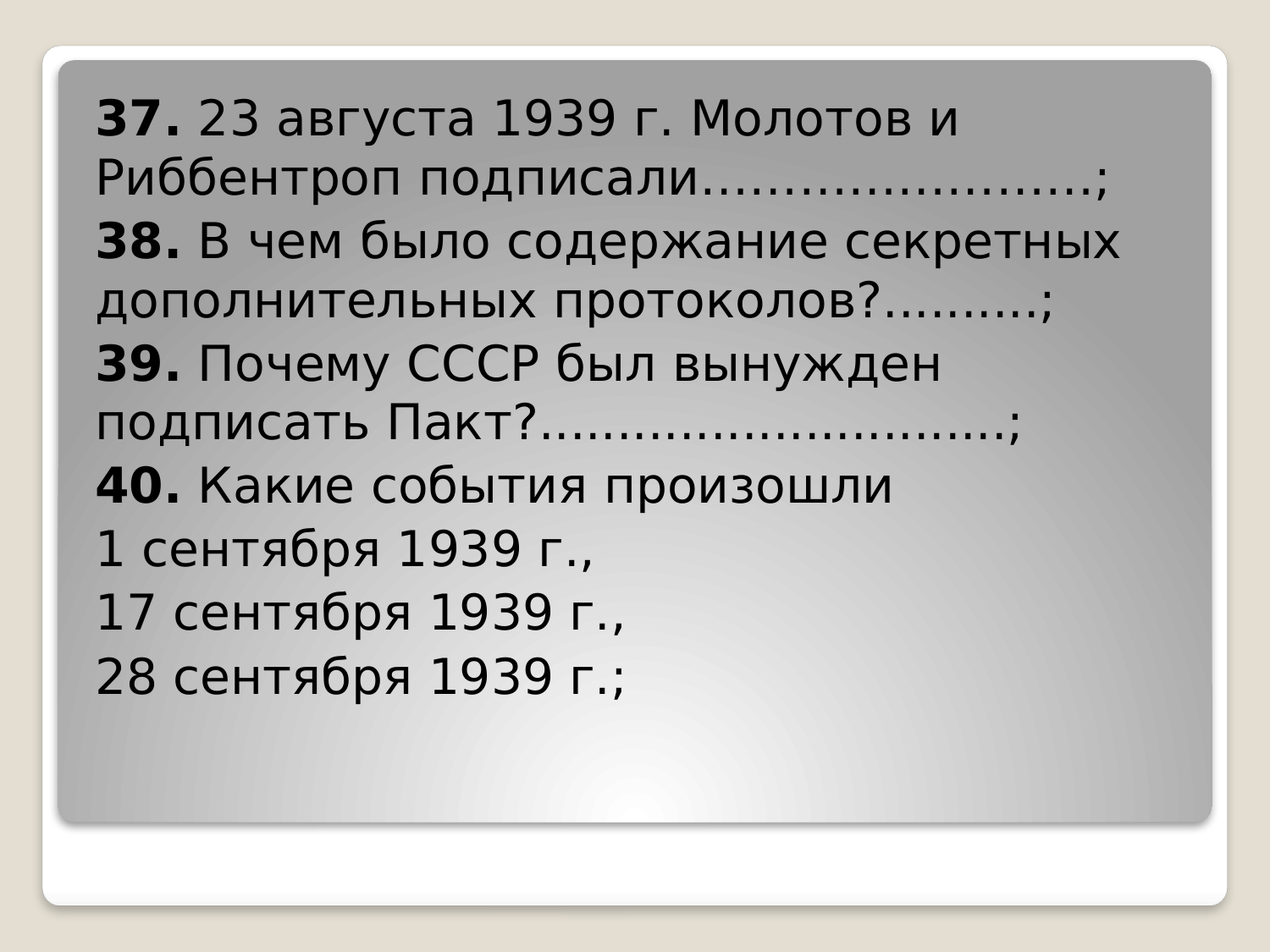

37. 23 августа 1939 г. Молотов и Риббентроп подписали……………………;
38. В чем было содержание секретных дополнительных протоколов?..........;
39. Почему СССР был вынужден подписать Пакт?..............................;
40. Какие события произошли
1 сентября 1939 г.,
17 сентября 1939 г.,
28 сентября 1939 г.;

#